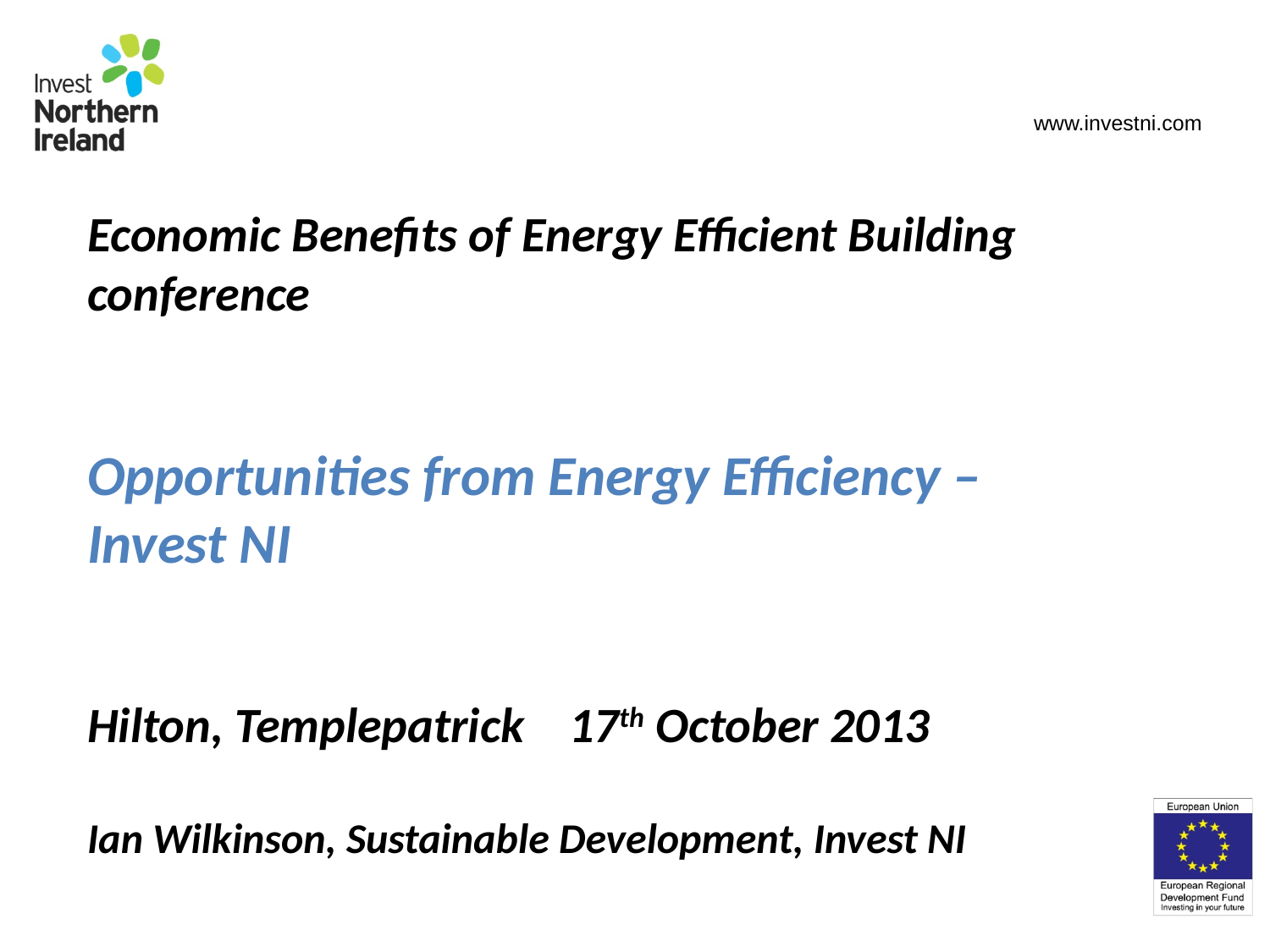

www.investni.com
Economic Benefits of Energy Efficient Building
conference

Opportunities from Energy Efficiency – Invest NI

Hilton, Templepatrick    17th October 2013

Ian Wilkinson, Sustainable Development, Invest NI